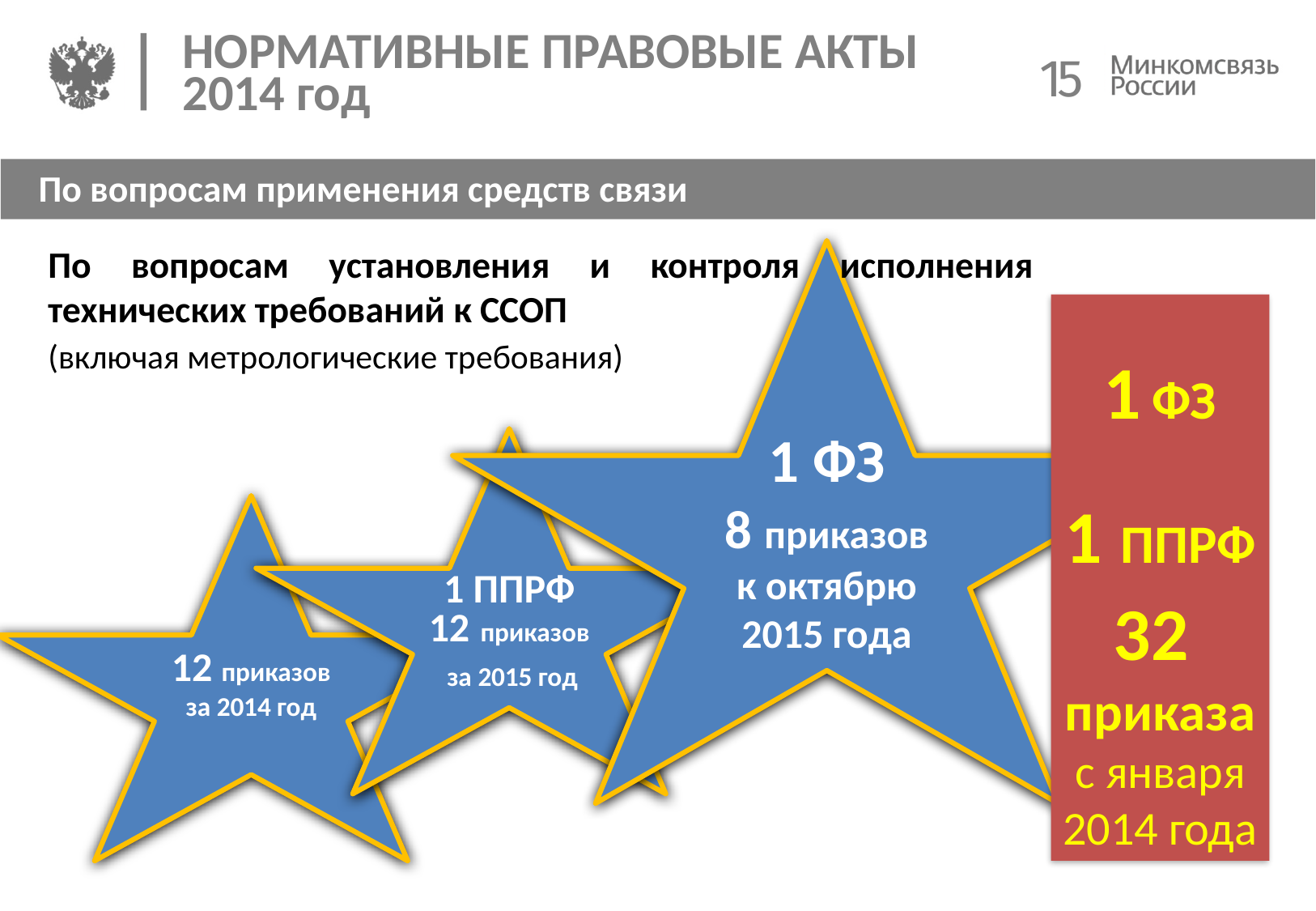

15
# НОРМАТИВНЫЕ ПРАВОВЫЕ АКТЫ 2014 год
По вопросам применения средств связи
По вопросам установления и контроля исполнения технических требований к ССОП
1 ФЗ
8 приказов
к октябрю 2015 года
1 ФЗ
1 ППРФ
32
приказа
с января
2014 года
(включая метрологические требования)

1 ППРФ
12 приказов
 за 2015 год
12 приказов
за 2014 год